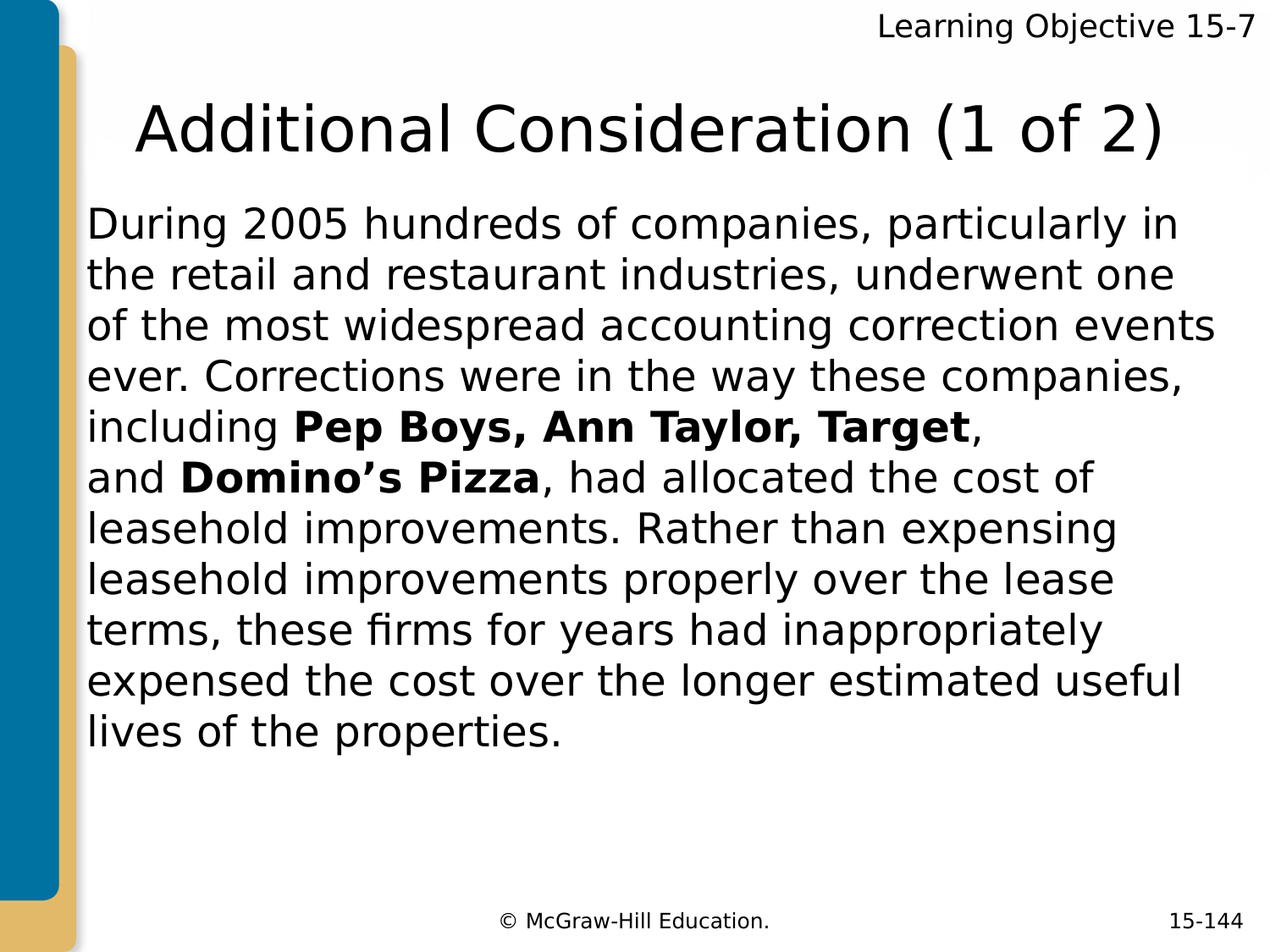

Learning Objective 15-7
# Additional Consideration (1 of 2)
During 2005 hundreds of companies, particularly in the retail and restaurant industries, underwent one of the most widespread accounting correction events ever. Corrections were in the way these companies, including Pep Boys, Ann Taylor, Target, and Domino’s Pizza, had allocated the cost of leasehold improvements. Rather than expensing leasehold improvements properly over the lease terms, these firms for years had inappropriately expensed the cost over the longer estimated useful lives of the properties.